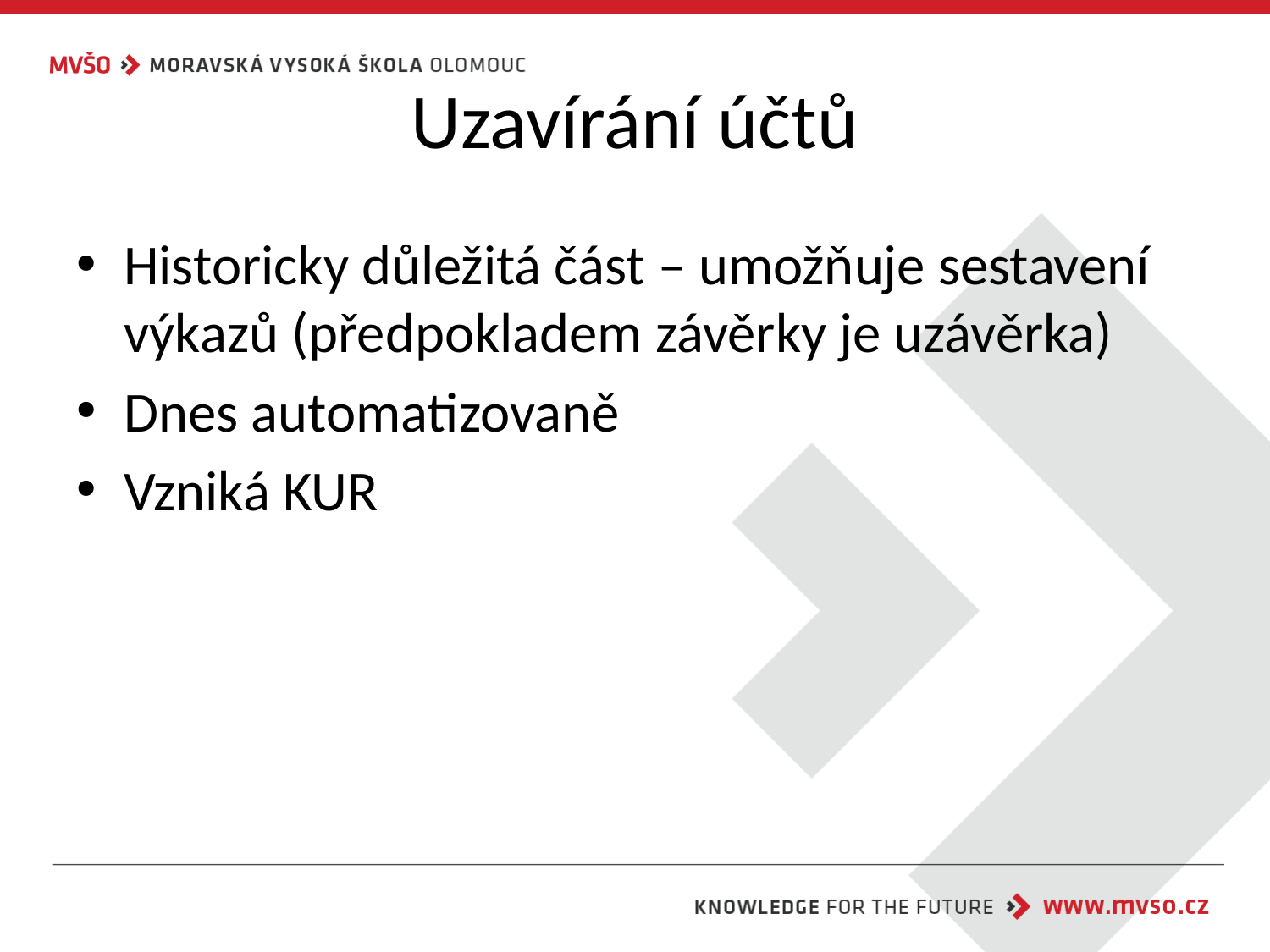

# Uzavírání účtů
Historicky důležitá část – umožňuje sestavení výkazů (předpokladem závěrky je uzávěrka)
Dnes automatizovaně
Vzniká KUR